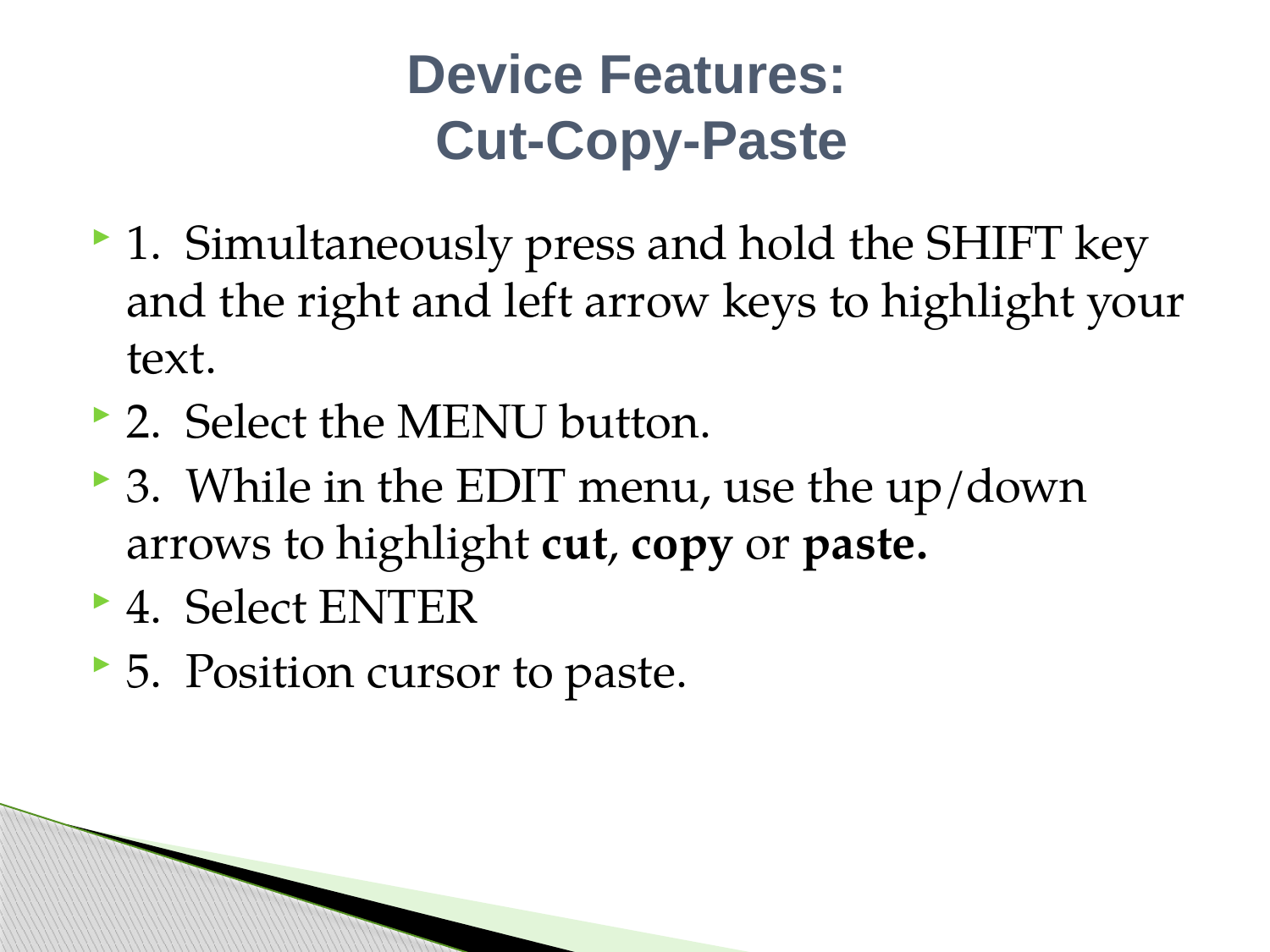

# Device Features: Cut-Copy-Paste
1.  Simultaneously press and hold the SHIFT key and the right and left arrow keys to highlight your text.
2.  Select the MENU button.
3.  While in the EDIT menu, use the up/down arrows to highlight cut, copy or paste.
4.  Select ENTER
5.  Position cursor to paste.